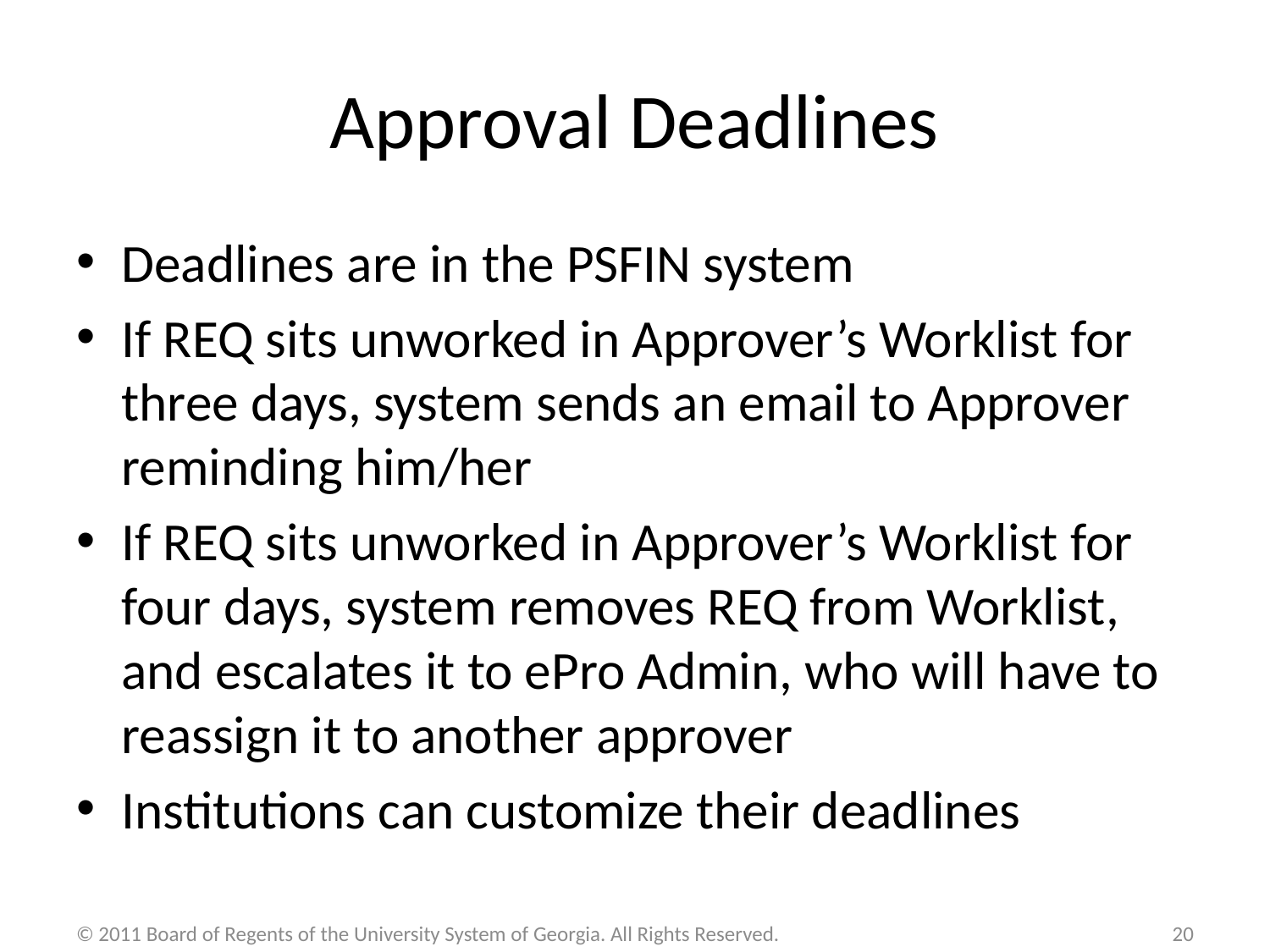

# Approval Deadlines
Deadlines are in the PSFIN system
If REQ sits unworked in Approver’s Worklist for three days, system sends an email to Approver reminding him/her
If REQ sits unworked in Approver’s Worklist for four days, system removes REQ from Worklist, and escalates it to ePro Admin, who will have to reassign it to another approver
Institutions can customize their deadlines
© 2011 Board of Regents of the University System of Georgia. All Rights Reserved.
20